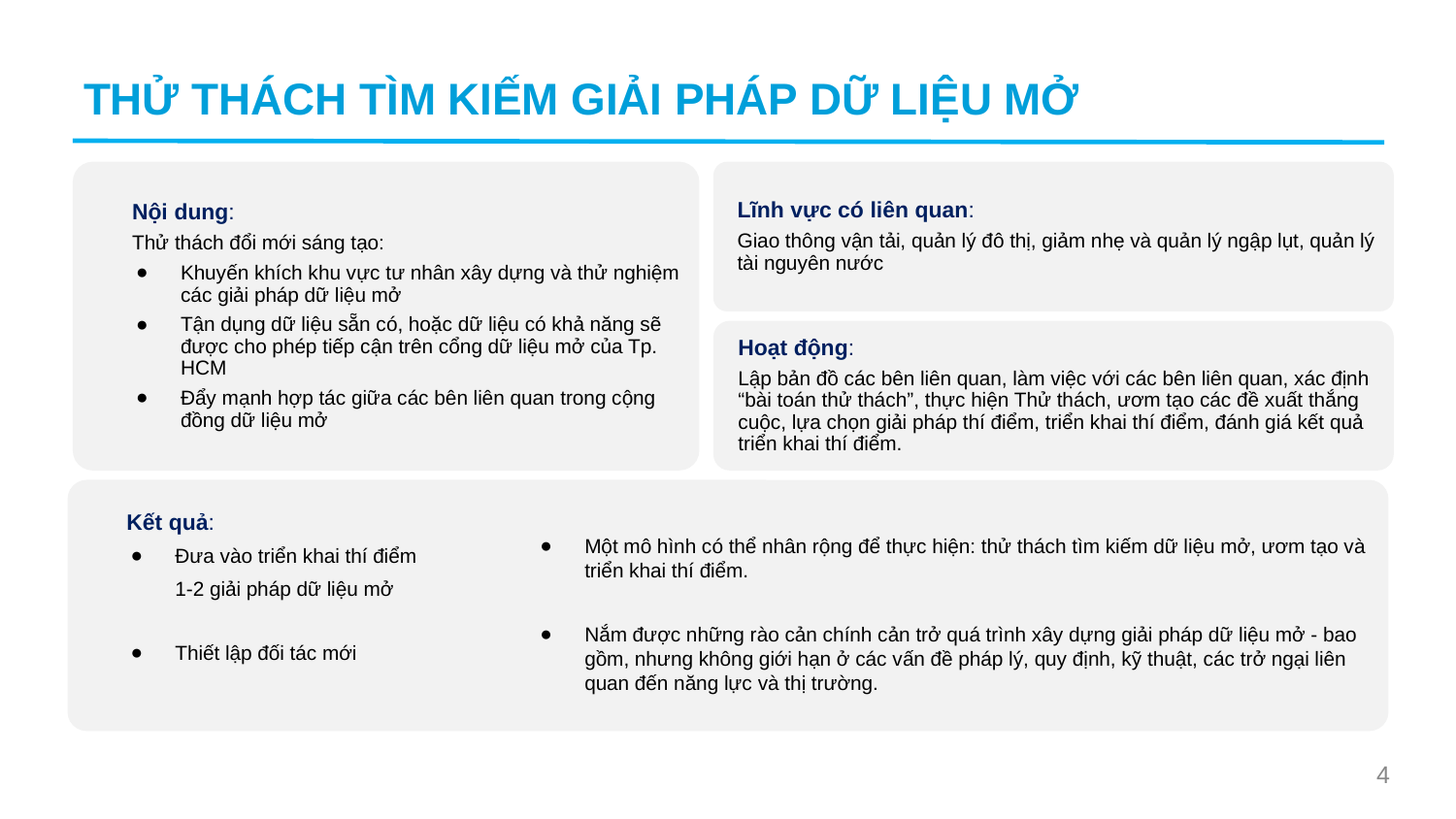

THỬ THÁCH TÌM KIẾM GIẢI PHÁP DỮ LIỆU MỞ
Lĩnh vực có liên quan:
Giao thông vận tải, quản lý đô thị, giảm nhẹ và quản lý ngập lụt, quản lý tài nguyên nước
Nội dung:
Thử thách đổi mới sáng tạo:
Khuyến khích khu vực tư nhân xây dựng và thử nghiệm các giải pháp dữ liệu mở
Tận dụng dữ liệu sẵn có, hoặc dữ liệu có khả năng sẽ được cho phép tiếp cận trên cổng dữ liệu mở của Tp. HCM
Đẩy mạnh hợp tác giữa các bên liên quan trong cộng đồng dữ liệu mở
Hoạt động:
Lập bản đồ các bên liên quan, làm việc với các bên liên quan, xác định “bài toán thử thách”, thực hiện Thử thách, ươm tạo các đề xuất thắng cuộc, lựa chọn giải pháp thí điểm, triển khai thí điểm, đánh giá kết quả triển khai thí điểm.
Kết quả:
Đưa vào triển khai thí điểm
        1-2 giải pháp dữ liệu mở

Thiết lập đối tác mới

Một mô hình có thể nhân rộng để thực hiện: thử thách tìm kiếm dữ liệu mở, ươm tạo và triển khai thí điểm.

Nắm được những rào cản chính cản trở quá trình xây dựng giải pháp dữ liệu mở - bao gồm, nhưng không giới hạn ở các vấn đề pháp lý, quy định, kỹ thuật, các trở ngại liên quan đến năng lực và thị trường.
4